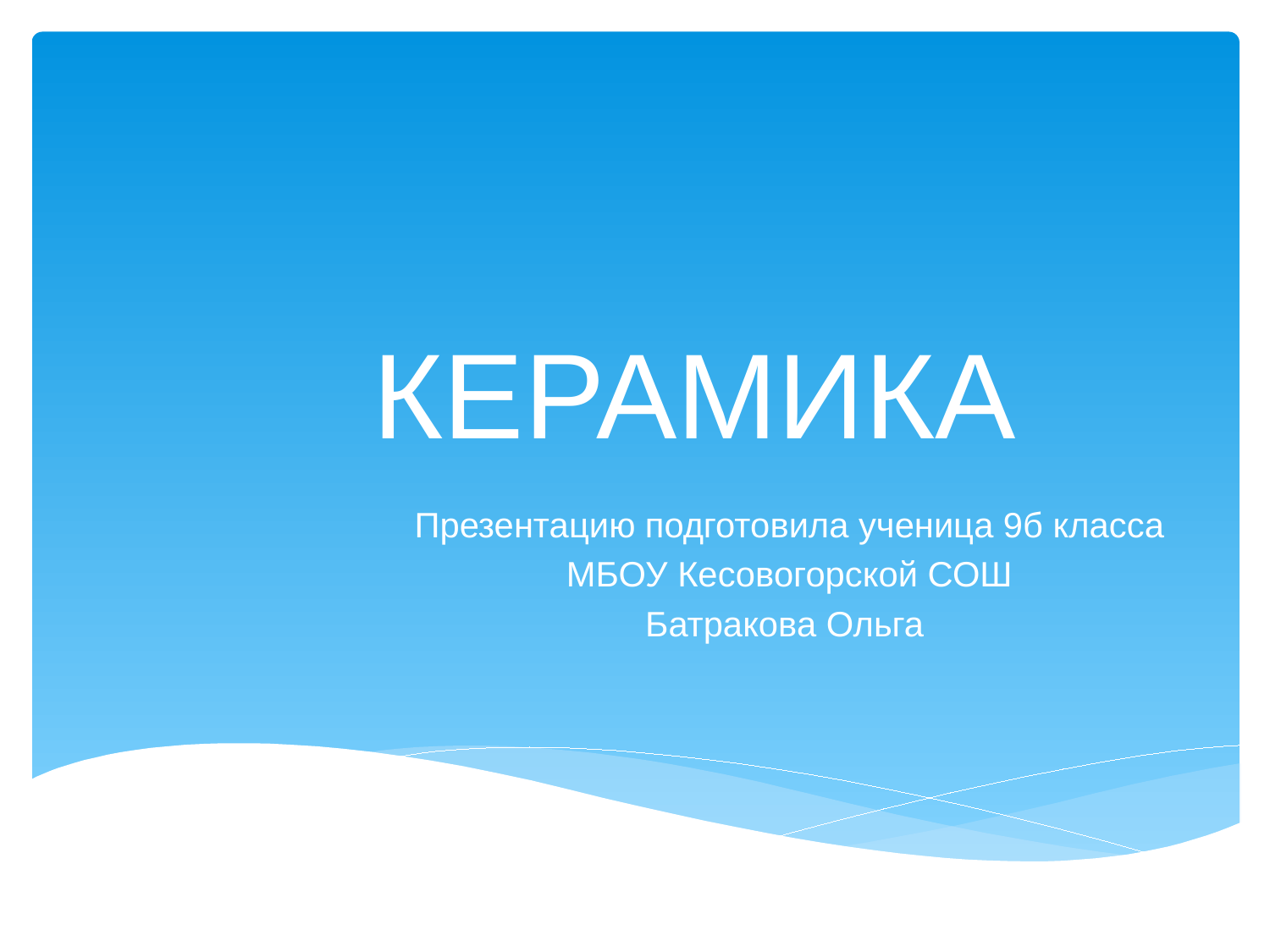

# КЕРАМИКА
Презентацию подготовила ученица 9б класса
МБОУ Кесовогорской СОШ
Батракова Ольга